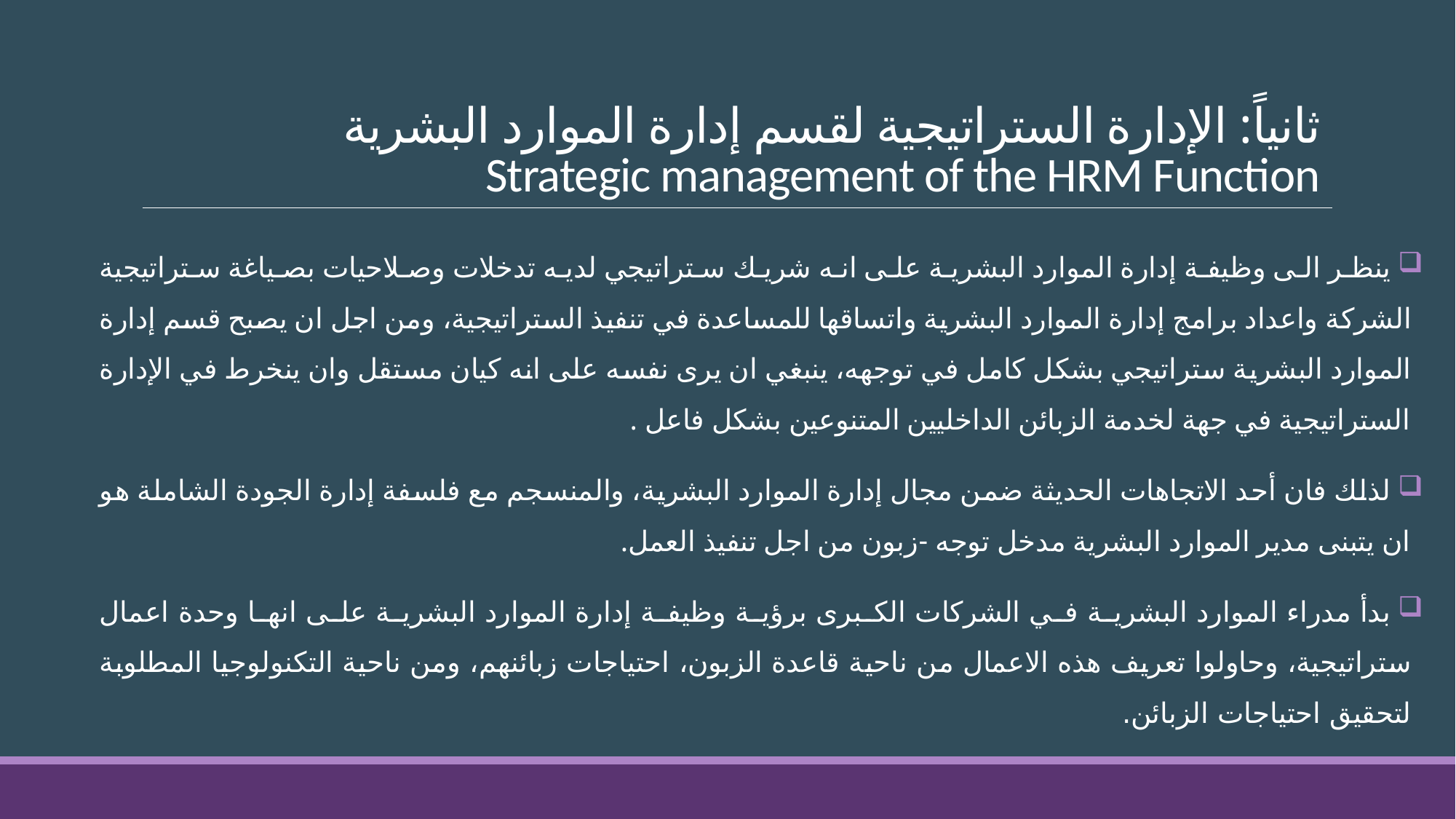

# ثانياً: الإدارة الستراتيجية لقسم إدارة الموارد البشرية Strategic management of the HRM Function
 ينظر الى وظيفة إدارة الموارد البشرية على انه شريك ستراتيجي لديه تدخلات وصلاحيات بصياغة ستراتيجية الشركة واعداد برامج إدارة الموارد البشرية واتساقها للمساعدة في تنفيذ الستراتيجية، ومن اجل ان يصبح قسم إدارة الموارد البشرية ستراتيجي بشكل كامل في توجهه، ينبغي ان يرى نفسه على انه كيان مستقل وان ينخرط في الإدارة الستراتيجية في جهة لخدمة الزبائن الداخليين المتنوعين بشكل فاعل .
 لذلك فان أحد الاتجاهات الحديثة ضمن مجال إدارة الموارد البشرية، والمنسجم مع فلسفة إدارة الجودة الشاملة هو ان يتبنى مدير الموارد البشرية مدخل توجه -زبون من اجل تنفيذ العمل.
 بدأ مدراء الموارد البشرية في الشركات الكبرى برؤية وظيفة إدارة الموارد البشرية على انها وحدة اعمال ستراتيجية، وحاولوا تعريف هذه الاعمال من ناحية قاعدة الزبون، احتياجات زبائنهم، ومن ناحية التكنولوجيا المطلوبة لتحقيق احتياجات الزبائن.